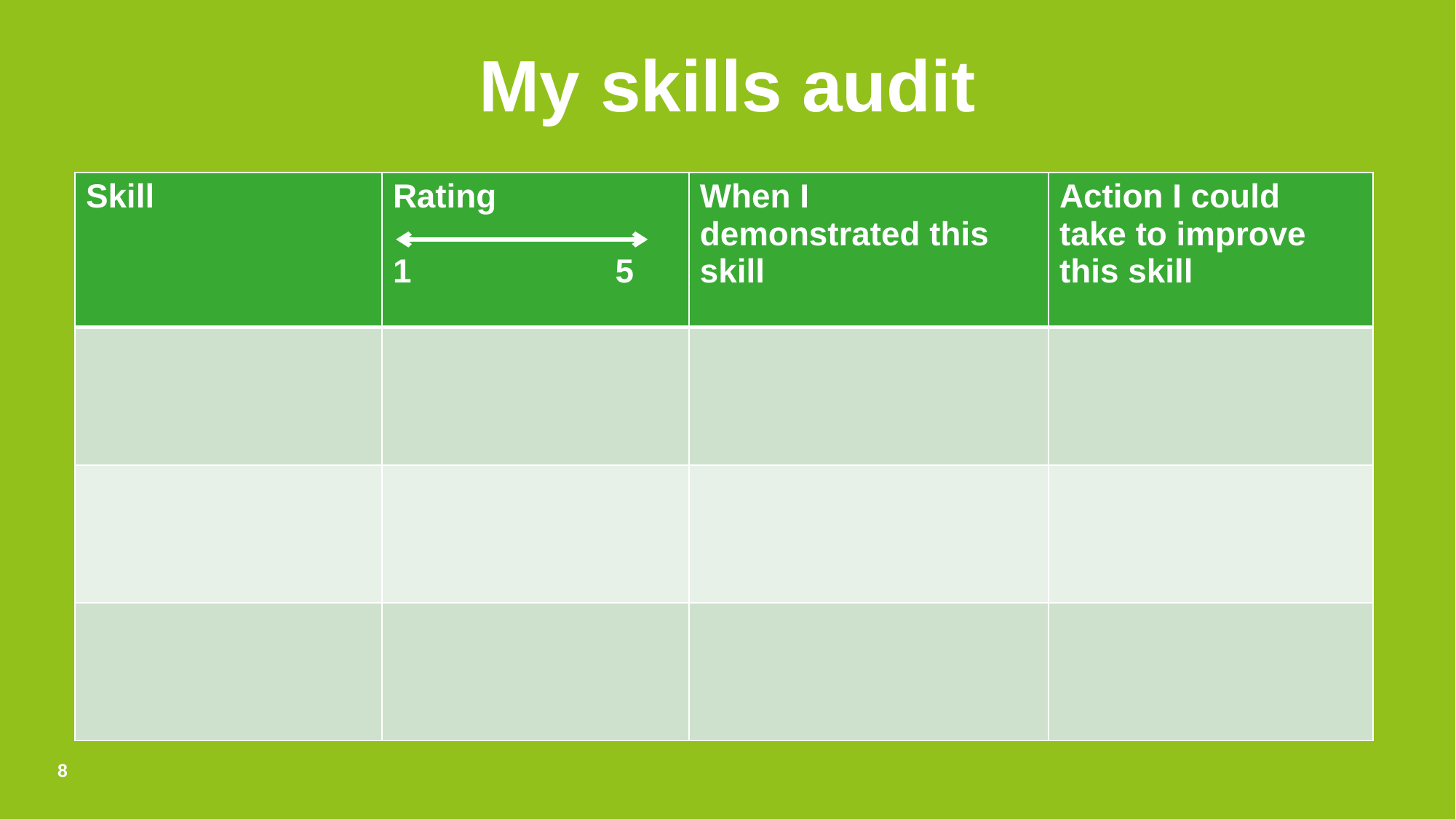

My skills audit
| Skill | Rating 1                      5 | When I demonstrated this skill | Action I could take to improve this skill |
| --- | --- | --- | --- |
|  |  |  |  |
|  |  |  |  |
|  |  |  |  |
8